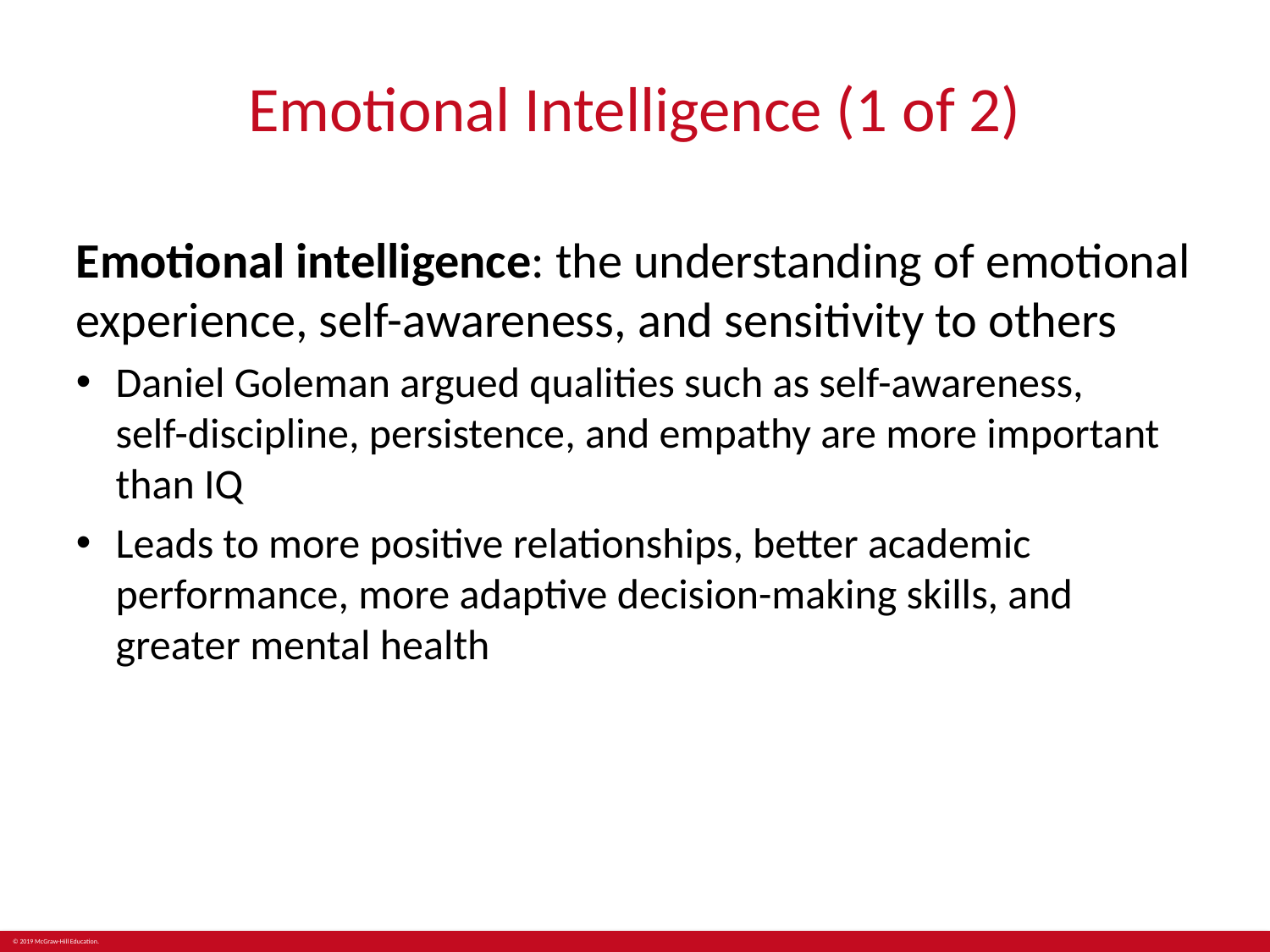

# Emotional Intelligence (1 of 2)
Emotional intelligence: the understanding of emotional experience, self-awareness, and sensitivity to others
Daniel Goleman argued qualities such as self-awareness,
self-discipline, persistence, and empathy are more important than IQ
Leads to more positive relationships, better academic performance, more adaptive decision-making skills, and greater mental health